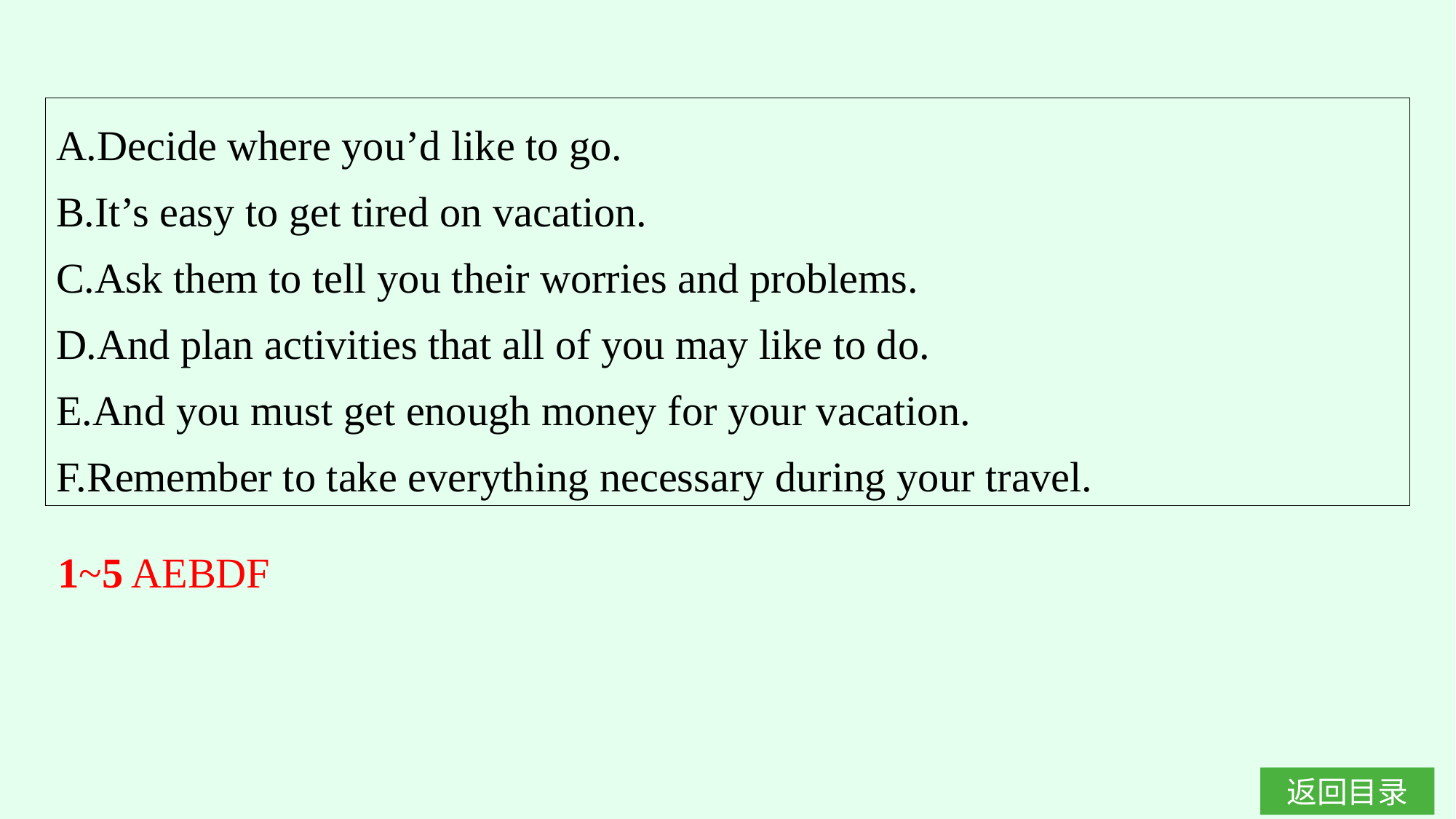

A.Decide where you’d like to go.
B.It’s easy to get tired on vacation.
C.Ask them to tell you their worries and problems.
D.And plan activities that all of you may like to do.
E.And you must get enough money for your vacation.
F.Remember to take everything necessary during your travel.
1~5 AEBDF